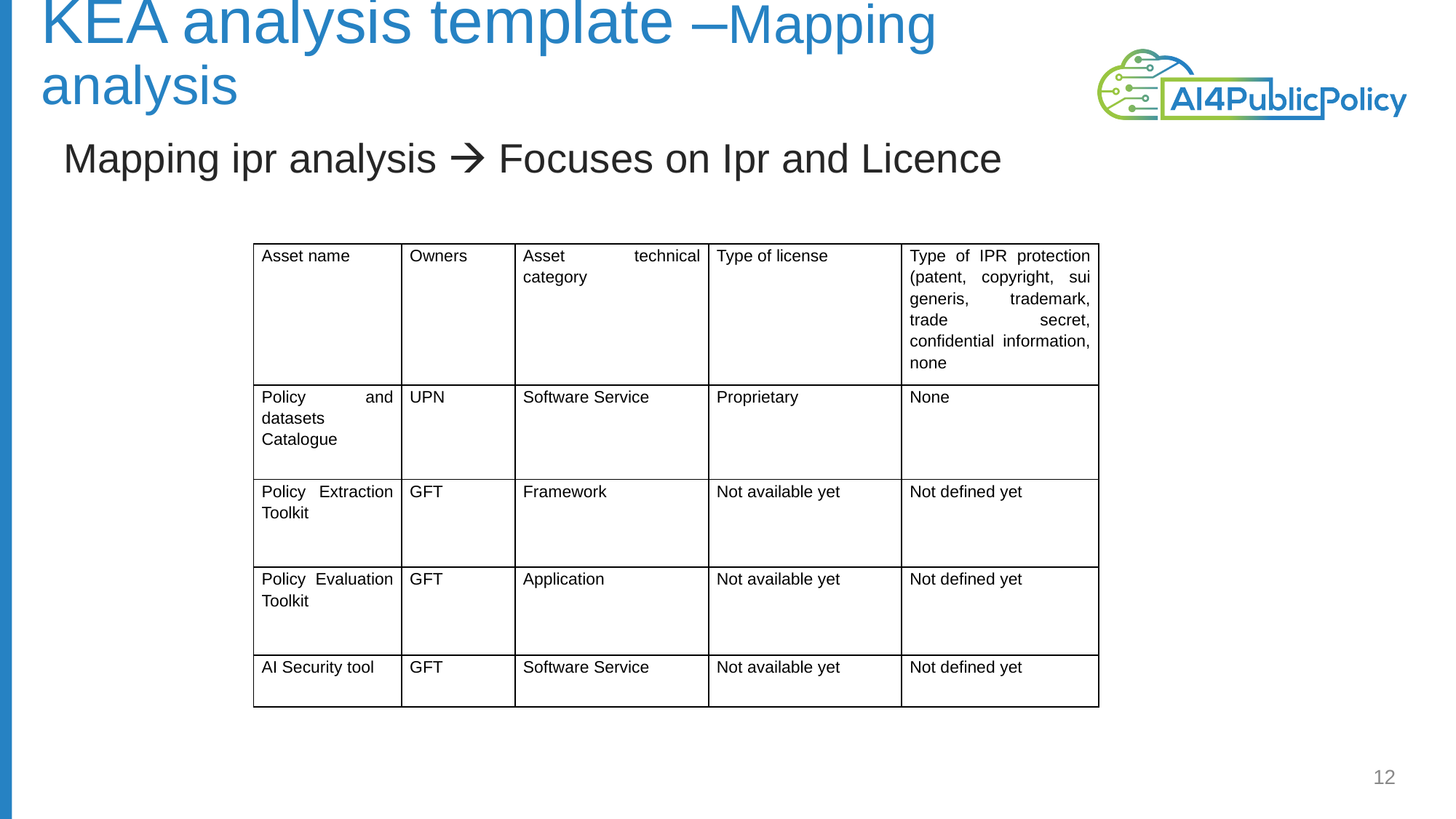

# KEA analysis template –Mapping analysis
Mapping ipr analysis 🡪 Focuses on Ipr and Licence

| Asset name | Owners | Asset technical category | Type of license | Type of IPR protection (patent, copyright, sui generis, trademark, trade secret, confidential information, none |
| --- | --- | --- | --- | --- |
| Policy and datasets Catalogue | UPN | Software Service | Proprietary | None |
| Policy Extraction Toolkit | GFT | Framework | Not available yet | Not defined yet |
| Policy Evaluation Toolkit | GFT | Application | Not available yet | Not defined yet |
| AI Security tool | GFT | Software Service | Not available yet | Not defined yet |
12